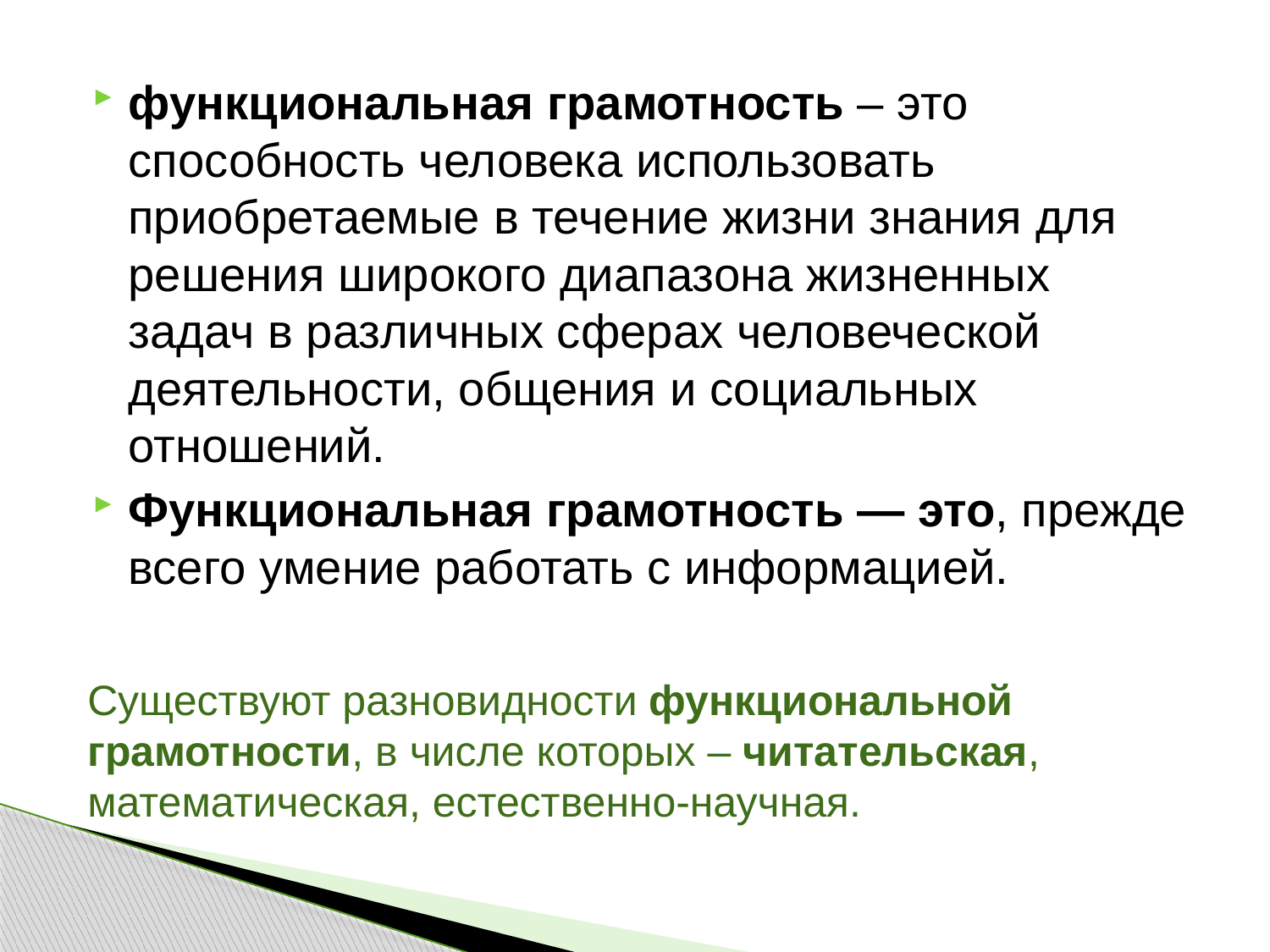

функциональная грамотность – это способность человека использовать приобретаемые в течение жизни знания для решения широкого диапазона жизненных задач в различных сферах человеческой деятельности, общения и социальных отношений.
Функциональная грамотность — это, прежде всего умение работать с информацией.
# Существуют разновидности функциональной грамотности, в числе которых – читательская, математическая, естественно-научная.